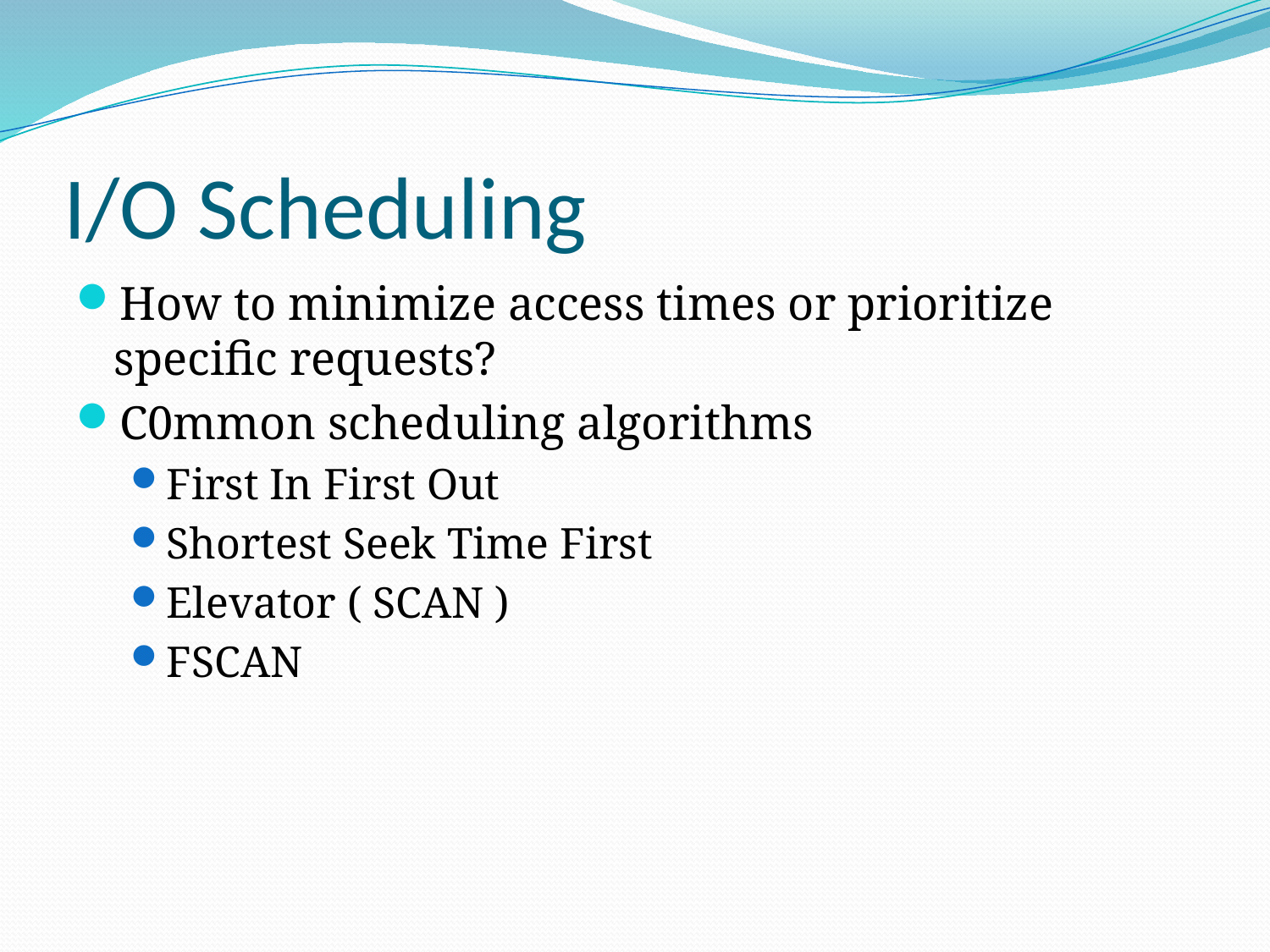

# I/O Scheduling
How to minimize access times or prioritize specific requests?
C0mmon scheduling algorithms
First In First Out
Shortest Seek Time First
Elevator ( SCAN )
FSCAN